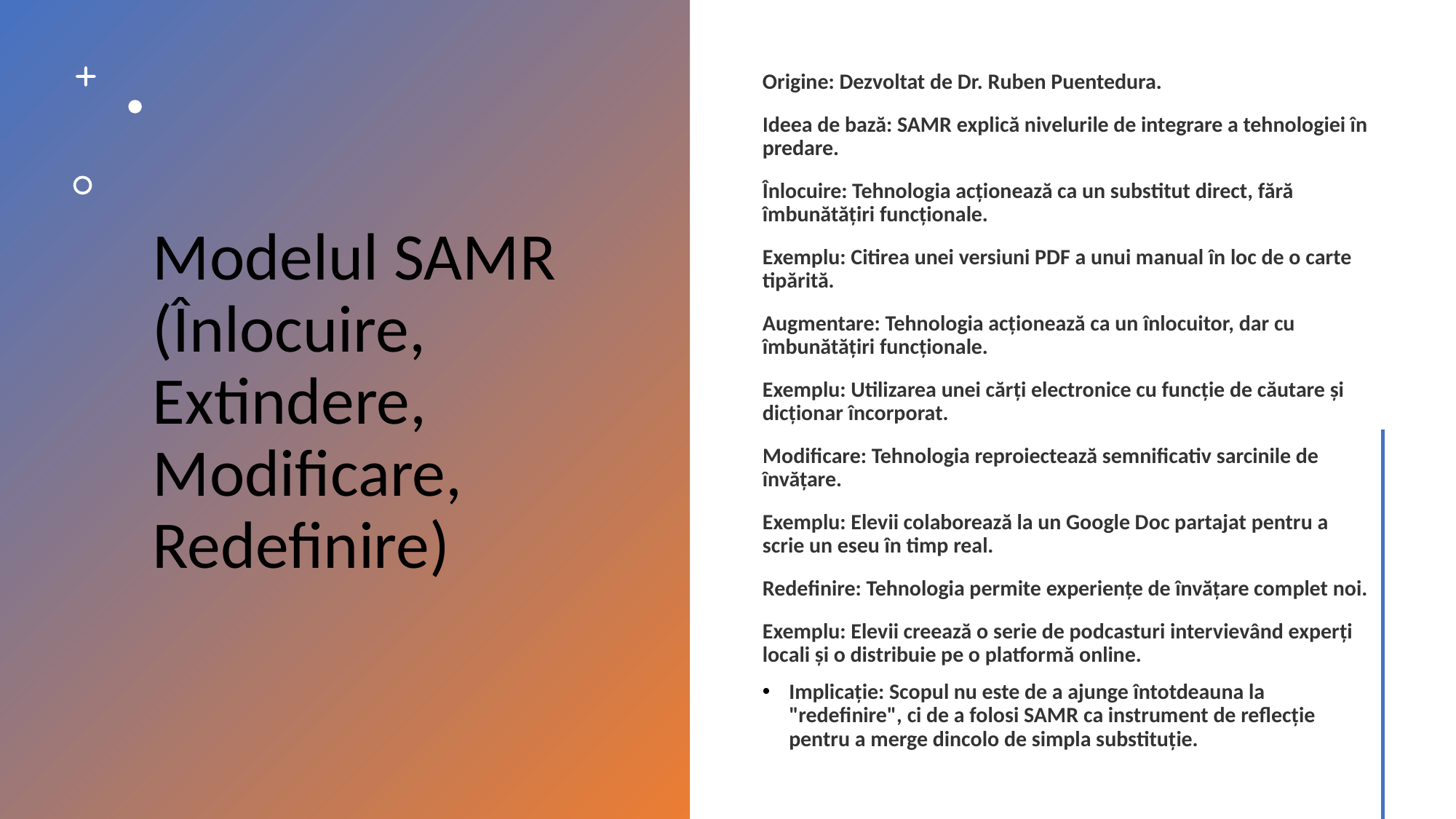

# Modelul SAMR (Înlocuire, Extindere, Modificare, Redefinire)
Origine: Dezvoltat de Dr. Ruben Puentedura.
Ideea de bază: SAMR explică nivelurile de integrare a tehnologiei în predare.
Înlocuire: Tehnologia acționează ca un substitut direct, fără îmbunătățiri funcționale.
Exemplu: Citirea unei versiuni PDF a unui manual în loc de o carte tipărită.
Augmentare: Tehnologia acționează ca un înlocuitor, dar cu îmbunătățiri funcționale.
Exemplu: Utilizarea unei cărți electronice cu funcție de căutare și dicționar încorporat.
Modificare: Tehnologia reproiectează semnificativ sarcinile de învățare.
Exemplu: Elevii colaborează la un Google Doc partajat pentru a scrie un eseu în timp real.
Redefinire: Tehnologia permite experiențe de învățare complet noi.
Exemplu: Elevii creează o serie de podcasturi intervievând experți locali și o distribuie pe o platformă online.
Implicație: Scopul nu este de a ajunge întotdeauna la "redefinire", ci de a folosi SAMR ca instrument de reflecție pentru a merge dincolo de simpla substituție.